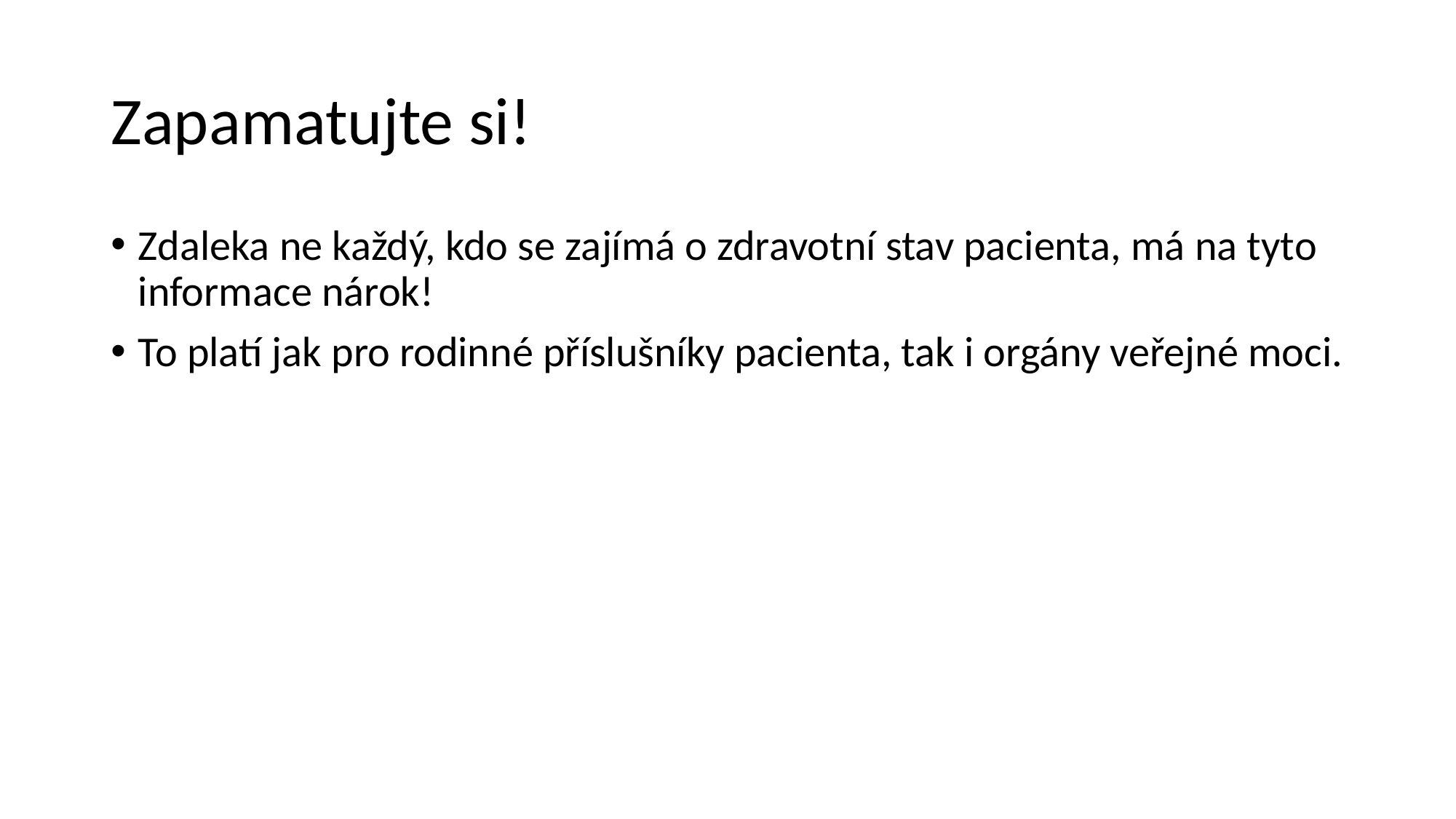

# Zapamatujte si!
Zdaleka ne každý, kdo se zajímá o zdravotní stav pacienta, má na tyto informace nárok!
To platí jak pro rodinné příslušníky pacienta, tak i orgány veřejné moci.